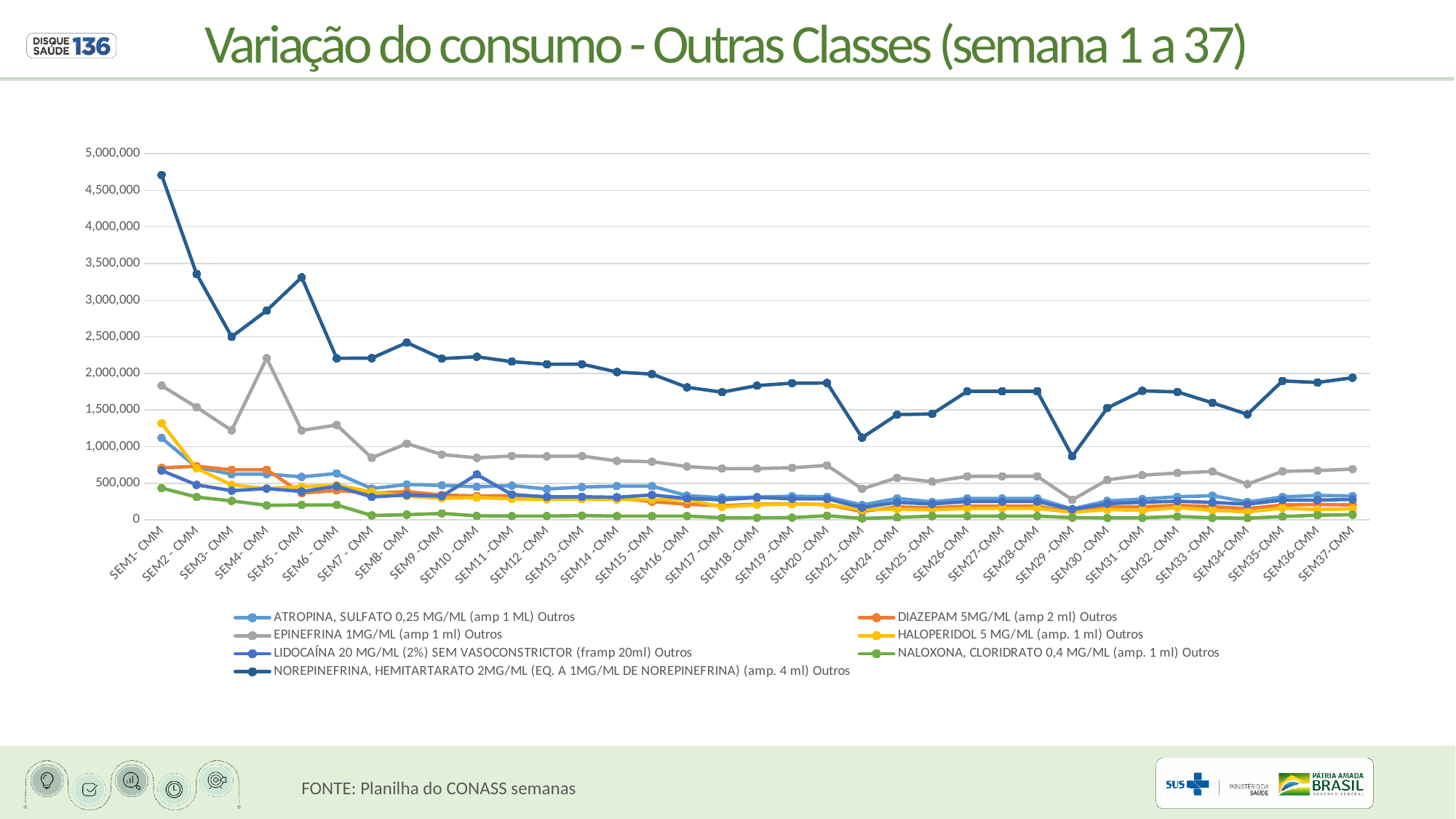

Variação do consumo - Outras Classes (semana 1 a 37)

### Chart

| Category | ATROPINA, SULFATO 0,25 MG/ML (amp 1 ML) | DIAZEPAM 5MG/ML (amp 2 ml) | EPINEFRINA 1MG/ML (amp 1 ml) | HALOPERIDOL 5 MG/ML (amp. 1 ml) | LIDOCAÍNA 20 MG/ML (2%) SEM VASOCONSTRICTOR (framp 20ml) | NALOXONA, CLORIDRATO 0,4 MG/ML (amp. 1 ml) | NOREPINEFRINA, HEMITARTARATO 2MG/ML (EQ. A 1MG/ML DE NOREPINEFRINA) (amp. 4 ml) |
|---|---|---|---|---|---|---|---|
| SEM1- CMM | 1117938.0 | 709187.0 | 1833154.0 | 1319711.0 | 673479.0 | 434275.0 | 4709426.0 |
| SEM2 - CMM | 717558.0 | 731655.0 | 1537694.0 | 702956.0 | 477265.0 | 311084.0 | 3358010.0 |
| SEM3- CMM | 622915.924526114 | 683117.014005952 | 1222010.826040115 | 476884.243226144 | 398265.20857627003 | 258776.07960541797 | 2500055.8561758827 |
| SEM4- CMM | 624890.0 | 683962.0 | 2206779.0 | 426971.0 | 426449.0 | 197575.0 | 2858014.0 |
| SEM5 - CMM | 586691.0 | 364493.0 | 1221441.0 | 454209.0 | 386971.0 | 203219.0 | 3312213.0 |
| SEM6 - CMM | 633547.8300000001 | 400959.82999999996 | 1294585.33 | 474300.66 | 457752.67000000004 | 203620.0 | 2206169.17 |
| SEM7 - CMM | 426785.043788091 | 363135.420585597 | 847012.401263214 | 381200.596423543 | 312323.93930102896 | 59591.057723617 | 2208507.203823442 |
| SEM8- CMM | 482097.0 | 385367.67 | 1041162.86 | 325946.0 | 339723.67 | 69868.67 | 2420688.278 |
| SEM9 -CMM | 470107.0 | 339157.0 | 891734.0 | 294279.0 | 324575.0 | 87868.0 | 2202387.0 |
| SEM10 -CMM | 451685.0 | 325851.0 | 845939.0 | 303592.0 | 619120.0 | 54281.0 | 2227022.0 |
| SEM11 -CMM | 467655.0 | 330462.0 | 871721.0 | 286510.0 | 346201.0 | 52085.0 | 2160145.0 |
| SEM12 -CMM | 421072.0 | 312316.0 | 866733.0 | 279485.0 | 313243.0 | 52047.0 | 2124140.0 |
| SEM13 -CMM | 447866.0 | 305311.0 | 870142.0 | 281657.0 | 314708.0 | 58157.0 | 2126236.0 |
| SEM14 -CMM | 460039.0 | 297408.0 | 804036.0 | 277207.0 | 307974.0 | 51517.0 | 2018589.0 |
| SEM15 -CMM | 460039.0 | 249219.0 | 794498.0 | 277207.0 | 339899.0 | 51517.0 | 1990789.0 |
| SEM16 -CMM | 330650.0 | 212431.0 | 727830.0 | 277207.0 | 291791.0 | 51517.0 | 1809974.0 |
| SEM17 -CMM | 301217.0 | 194228.0 | 699016.0 | 175311.0 | 272208.0 | 27817.0 | 1744410.0 |
| SEM18 -CMM | 310310.0 | 212596.0 | 700294.0 | 206338.0 | 305394.0 | 28833.0 | 1833423.0 |
| SEM19 -CMM | 322984.0 | 219968.0 | 711183.0 | 212804.0 | 287158.0 | 30512.0 | 1866746.0 |
| SEM20 -CMM | 314750.0 | 207409.0 | 744255.0 | 210932.0 | 286141.0 | 56252.0 | 1868883.0 |
| SEM21 -CMM | 201349.0 | 114960.0 | 422594.0 | 138793.0 | 167487.0 | 19631.0 | 1121922.0 |
| SEM24 -CMM | 294012.0 | 176571.0 | 574730.0 | 145037.0 | 238571.0 | 32765.0 | 1436567.0 |
| SEM25 -CMM | 244869.0 | 164417.0 | 520582.0 | 136248.0 | 216450.0 | 50016.0 | 1445769.0 |
| SEM26-CMM | 291361.0 | 186420.0 | 594227.0 | 156830.0 | 250569.0 | 50643.0 | 1755587.0 |
| SEM27-CMM | 291361.0 | 186420.0 | 594227.0 | 156830.0 | 250569.0 | 50643.0 | 1755587.0 |
| SEM28-CMM | 291361.0 | 186420.0 | 594227.0 | 156830.0 | 250569.0 | 50643.0 | 1755587.0 |
| SEM29 -CMM | 148679.0 | 105750.0 | 273078.0 | 102997.0 | 140670.0 | 30087.0 | 867636.0 |
| SEM30 -CMM | 258484.0 | 174529.0 | 545621.0 | 140701.0 | 220424.0 | 27615.0 | 1528867.0 |
| SEM31 -CMM | 284068.0 | 178587.0 | 609908.0 | 130202.0 | 239600.0 | 27963.0 | 1761589.0 |
| SEM32 -CMM | 315271.0 | 197945.0 | 639160.0 | 166686.0 | 253890.0 | 46204.0 | 1747145.0 |
| SEM33 -CMM | 329386.0 | 179820.0 | 659868.0 | 130822.0 | 237948.0 | 27336.0 | 1598239.0 |
| SEM34-CMM | 244228.0 | 153965.0 | 487447.0 | 108412.0 | 213732.0 | 22739.0 | 1440293.0 |
| SEM35-CMM | 313092.0 | 202790.0 | 662108.0 | 160655.0 | 269377.0 | 44776.0 | 1897556.0 |
| SEM36-CMM | 333469.0 | 209668.0 | 672196.0 | 141194.0 | 269847.0 | 63563.0 | 1875905.0 |
| SEM37-CMM | 326165.0 | 202927.0 | 693160.0 | 150379.0 | 278463.0 | 70845.0 | 1940723.0 |
FONTE: Planilha do CONASS semanas